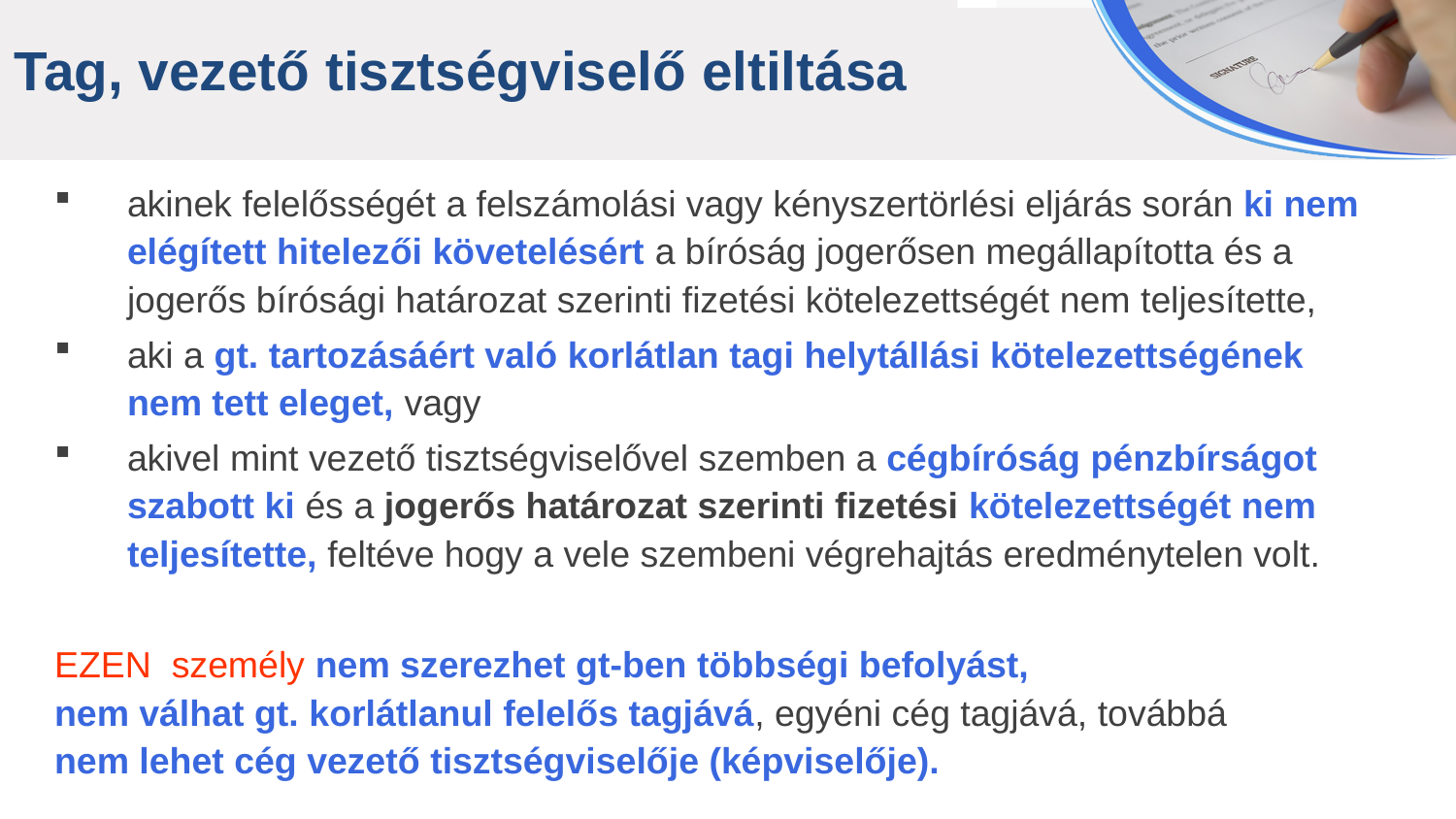

Tag, vezető tisztségviselő eltiltása
akinek felelősségét a felszámolási vagy kényszertörlési eljárás során ki nem elégített hitelezői követelésért a bíróság jogerősen megállapította és a
jogerős bírósági határozat szerinti fizetési kötelezettségét nem teljesítette,
aki a gt. tartozásáért való korlátlan tagi helytállási kötelezettségének
nem tett eleget, vagy
akivel mint vezető tisztségviselővel szemben a cégbíróság pénzbírságot
szabott ki és a jogerős határozat szerinti fizetési kötelezettségét nem
teljesítette, feltéve hogy a vele szembeni végrehajtás eredménytelen volt.

EZEN  személy nem szerezhet gt-ben többségi befolyást,
nem válhat gt. korlátlanul felelős tagjává, egyéni cég tagjává, továbbá
nem lehet cég vezető tisztségviselője (képviselője).